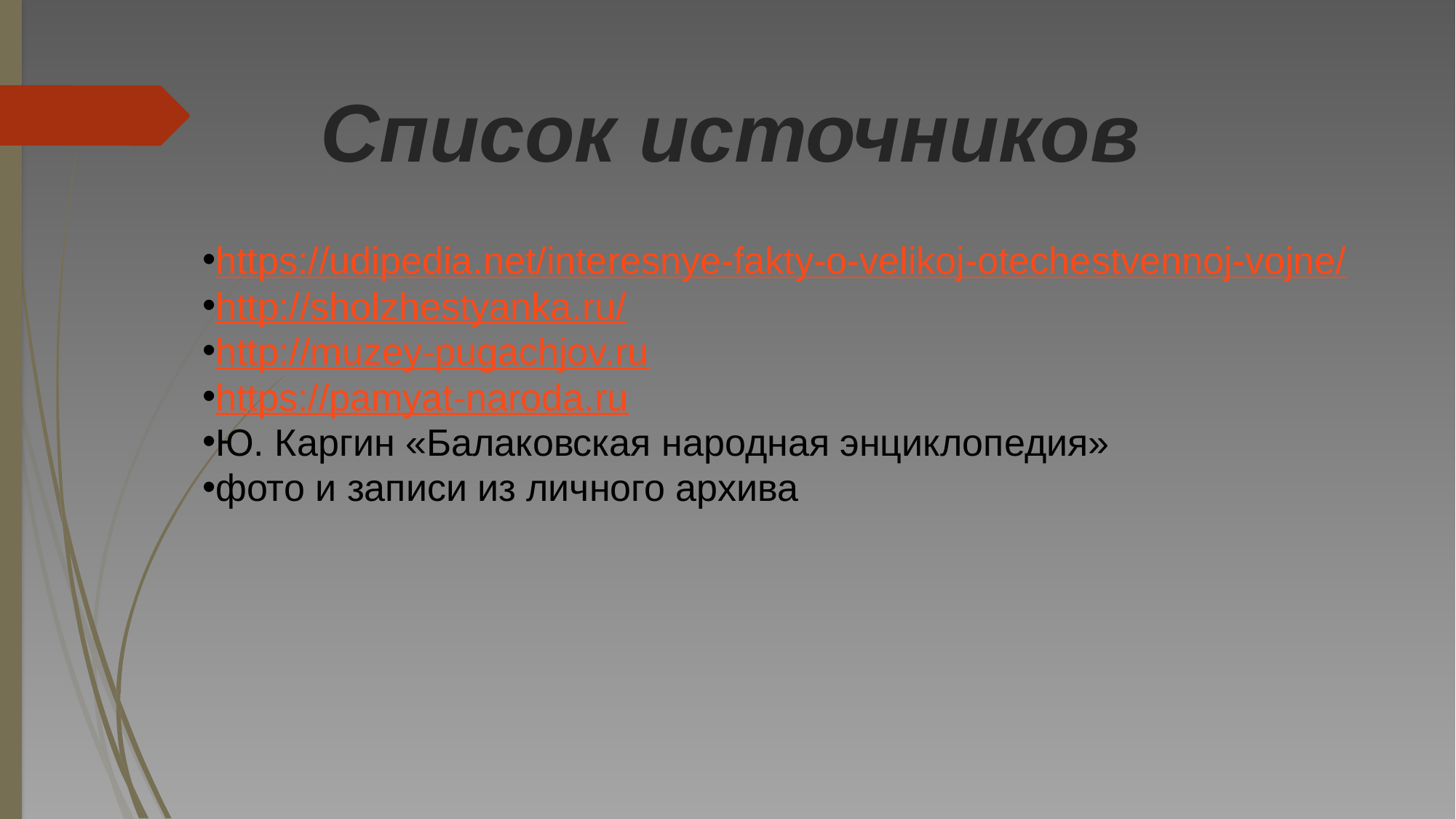

# Список источников
https://udipedia.net/interesnye-fakty-o-velikoj-otechestvennoj-vojne/
http://sholzhestyanka.ru/
http://muzey-pugachjov.ru
https://pamyat-naroda.ru
Ю. Каргин «Балаковская народная энциклопедия»
фото и записи из личного архива